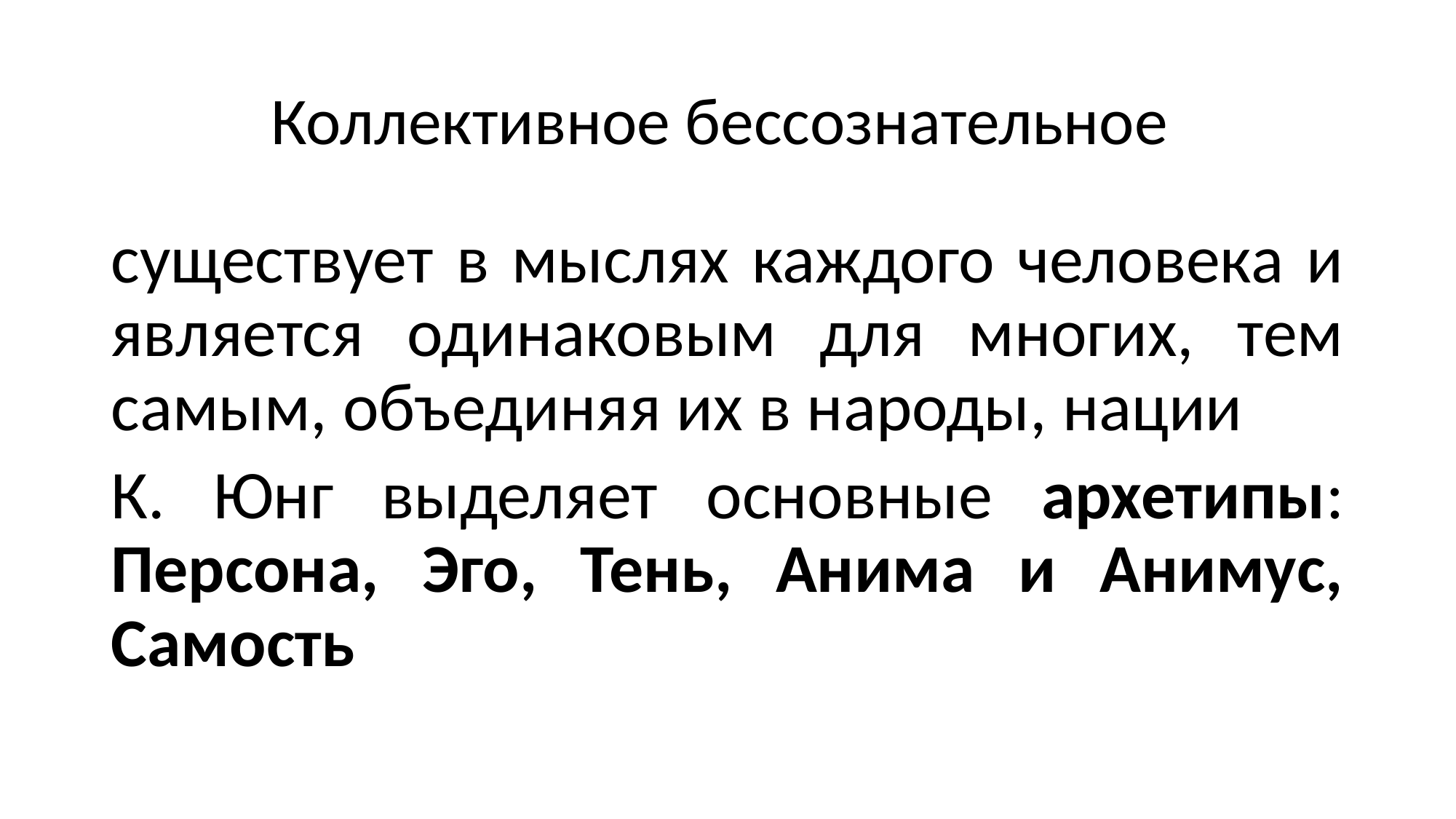

# Коллективное бессознательное
существует в мыслях каждого человека и является одинаковым для многих, тем самым, объединяя их в народы, нации
К. Юнг выделяет основные архетипы: Персона, Эго, Тень, Анима и Анимус, Самость